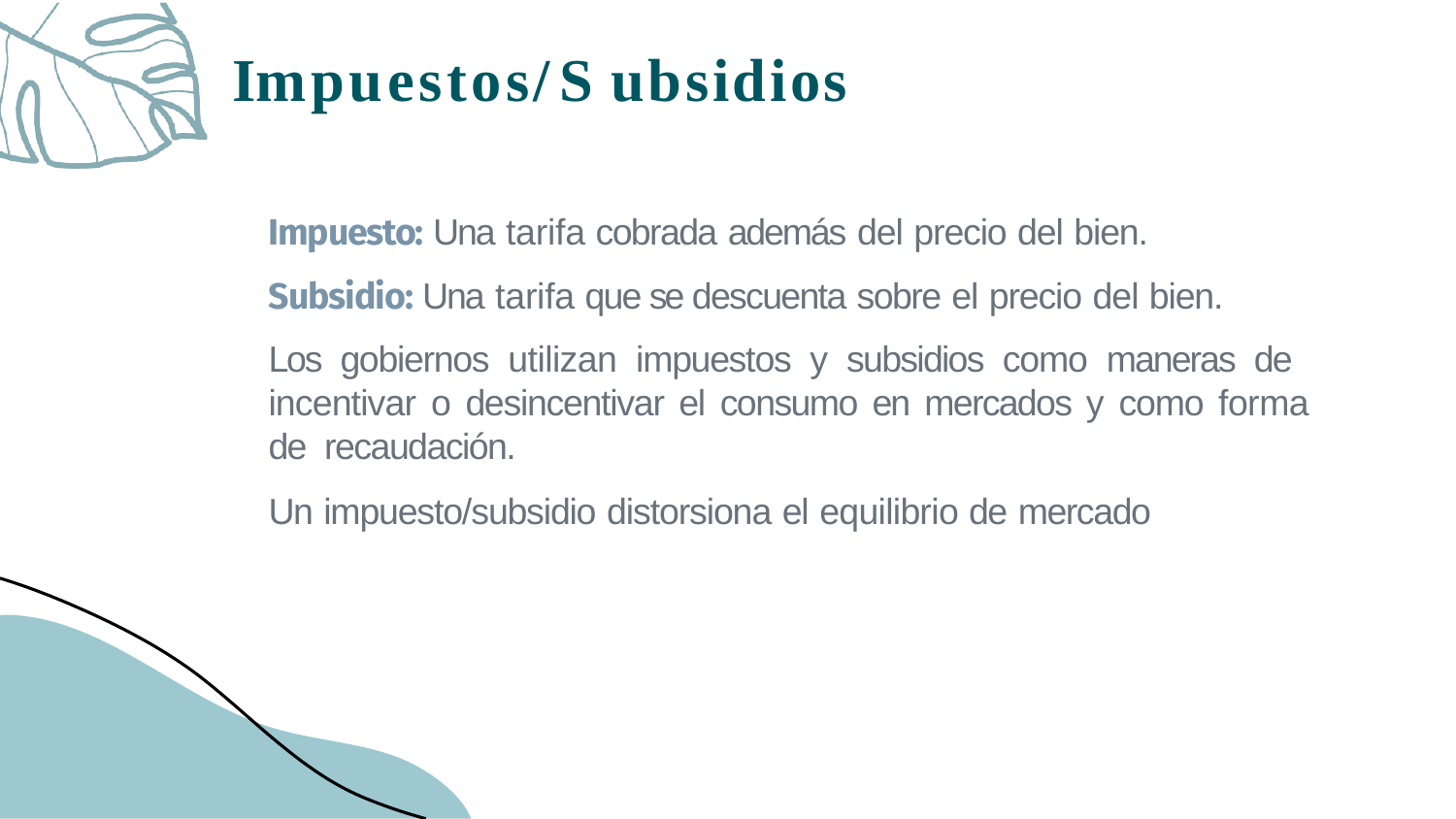

# Impuestos/Subsidios
Impuesto: Una tarifa cobrada además del precio del bien.
Subsidio: Una tarifa que se descuenta sobre el precio del bien.
Los gobiernos utilizan impuestos y subsidios como maneras de  incentivar o desincentivar el consumo en mercados y como forma de  recaudación.
Un impuesto/subsidio distorsiona el equilibrio de mercado